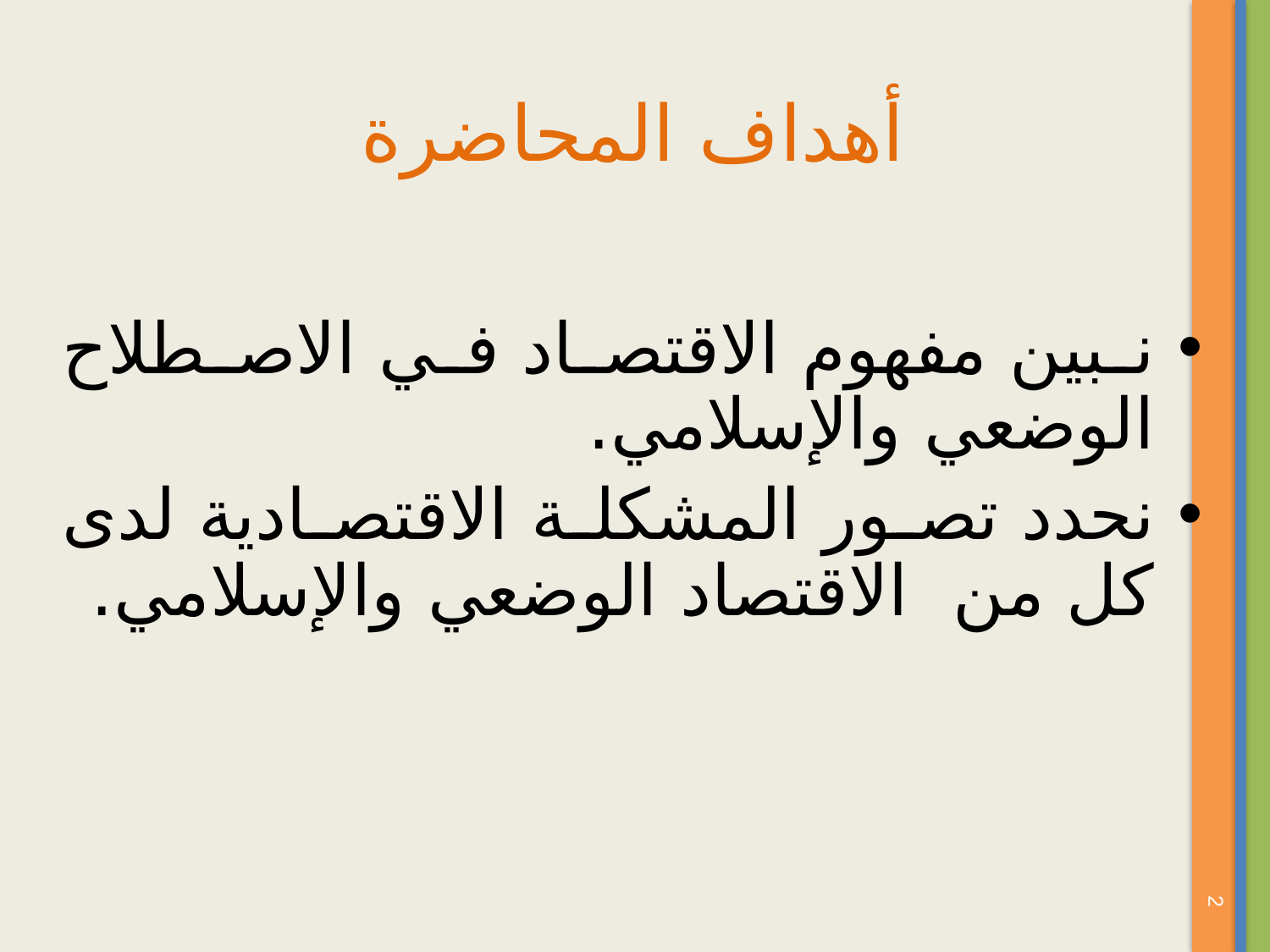

# أهداف المحاضرة
نبين مفهوم الاقتصاد في الاصطلاح الوضعي والإسلامي.
نحدد تصور المشكلة الاقتصادية لدى كل من  الاقتصاد الوضعي والإسلامي.

2